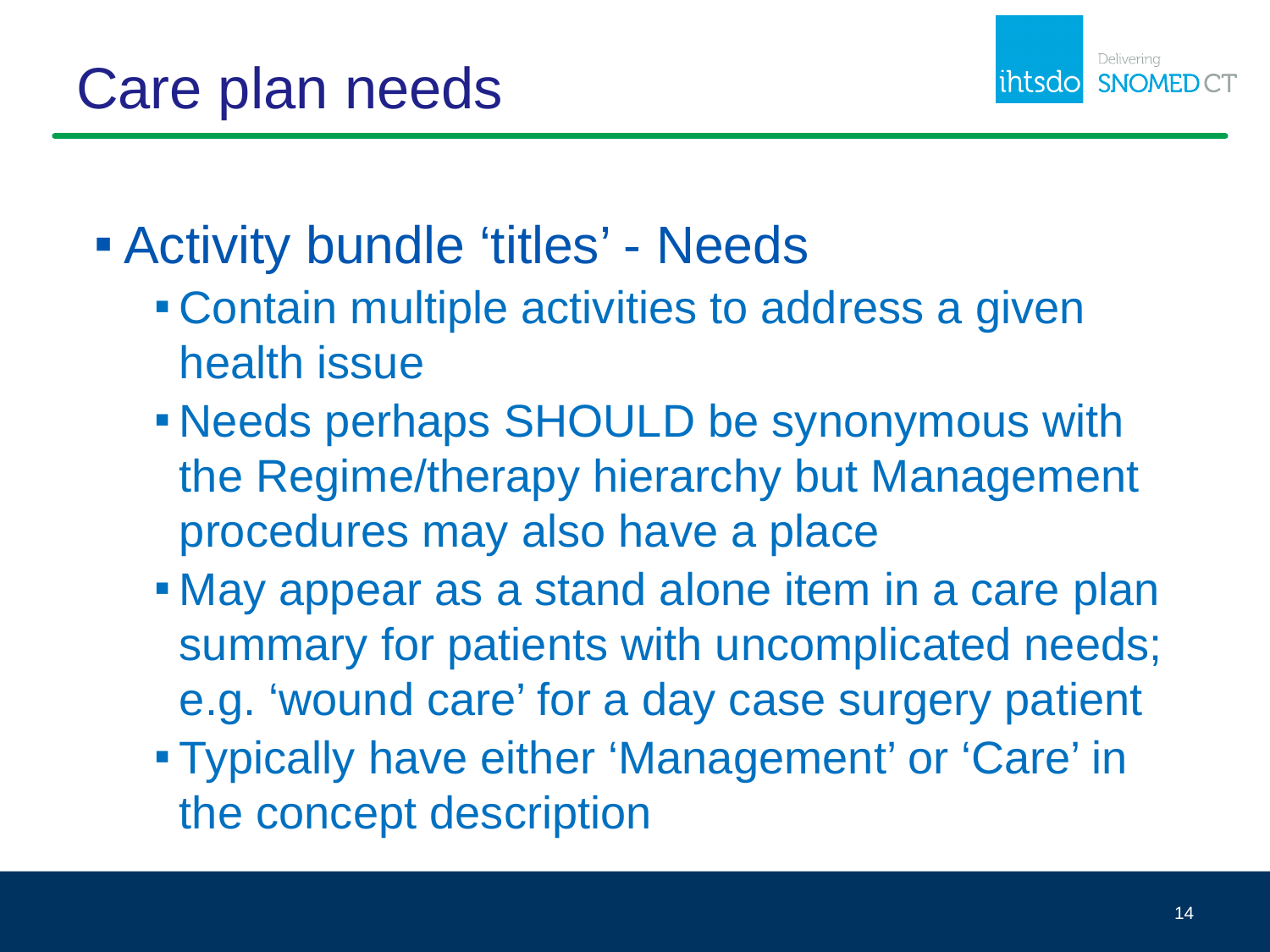

# Care plan needs
Activity bundle ‘titles’ - Needs
Contain multiple activities to address a given health issue
Needs perhaps SHOULD be synonymous with the Regime/therapy hierarchy but Management procedures may also have a place
May appear as a stand alone item in a care plan summary for patients with uncomplicated needs; e.g. ‘wound care’ for a day case surgery patient
Typically have either ‘Management’ or ‘Care’ in the concept description
14